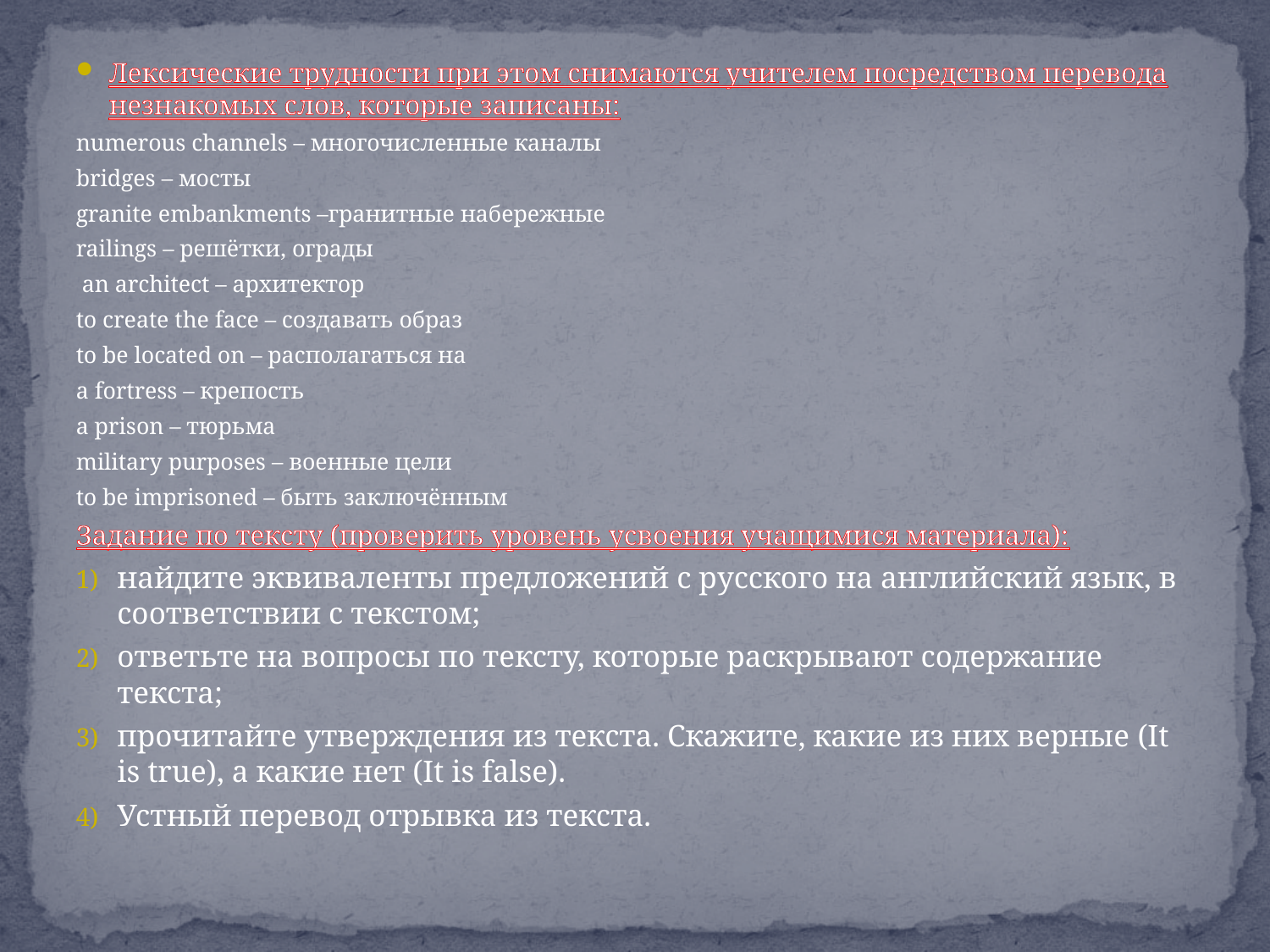

#
Лексические трудности при этом снимаются учителем посредством перевода незнакомых слов, которые записаны:
numerous channels – многочисленные каналы
bridges – мосты
granite embankments –гранитные набережные
railings – решётки, ограды
 an architect – архитектор
to create the face – создавать образ
to be located on – располагаться на
а fortress – крепость
a prison – тюрьма
military purposes – военные цели
to be imprisoned – быть заключённым
Задание по тексту (проверить уровень усвоения учащимися материала):
найдите эквиваленты предложений с русского на английский язык, в соответствии с текстом;
ответьте на вопросы по тексту, которые раскрывают содержание текста;
прочитайте утверждения из текста. Скажите, какие из них верные (It is true), а какие нет (It is false).
Устный перевод отрывка из текста.